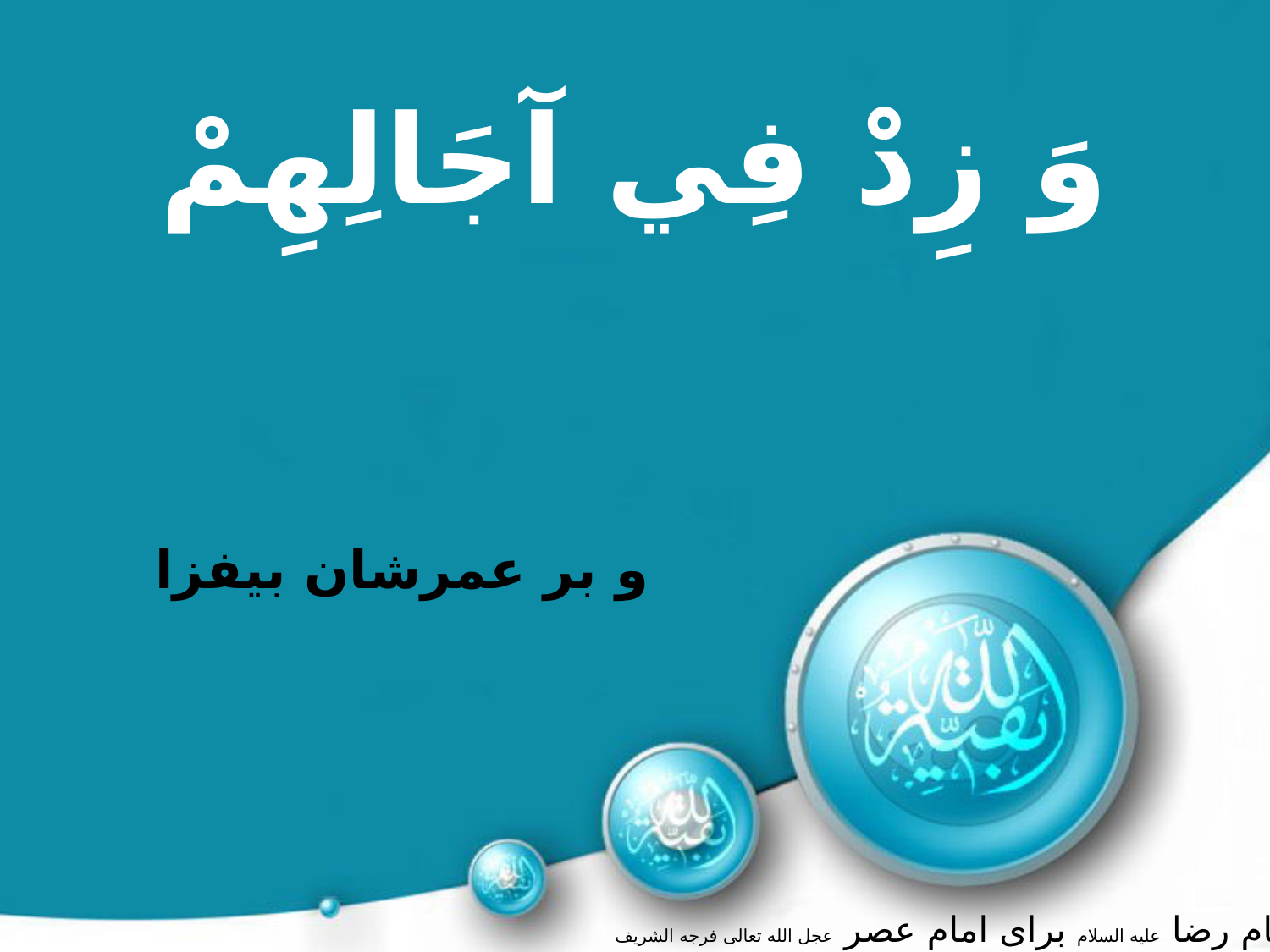

وَ زِدْ فِي آجَالِهِمْ‏
و بر عمرشان بيفزا